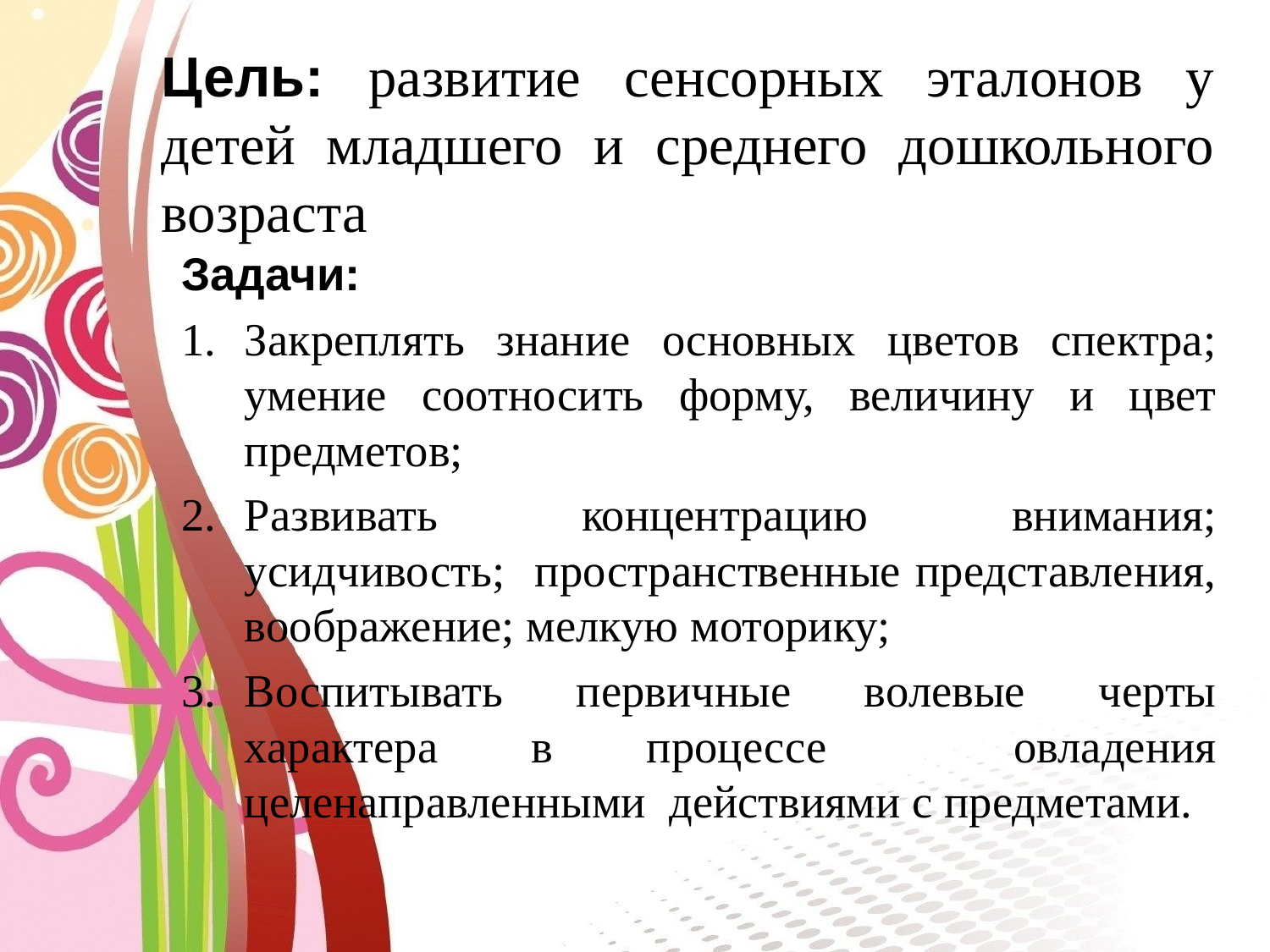

# Цель: развитие сенсорных эталонов у детей младшего и среднего дошкольного возраста
Задачи:
Закреплять знание основных цветов спектра; умение соотносить форму, величину и цвет предметов;
Развивать концентрацию внимания; усидчивость;  пространственные представления, воображение; мелкую моторику;
Воспитывать первичные волевые черты характера в процессе  овладения целенаправленными  действиями с предметами.